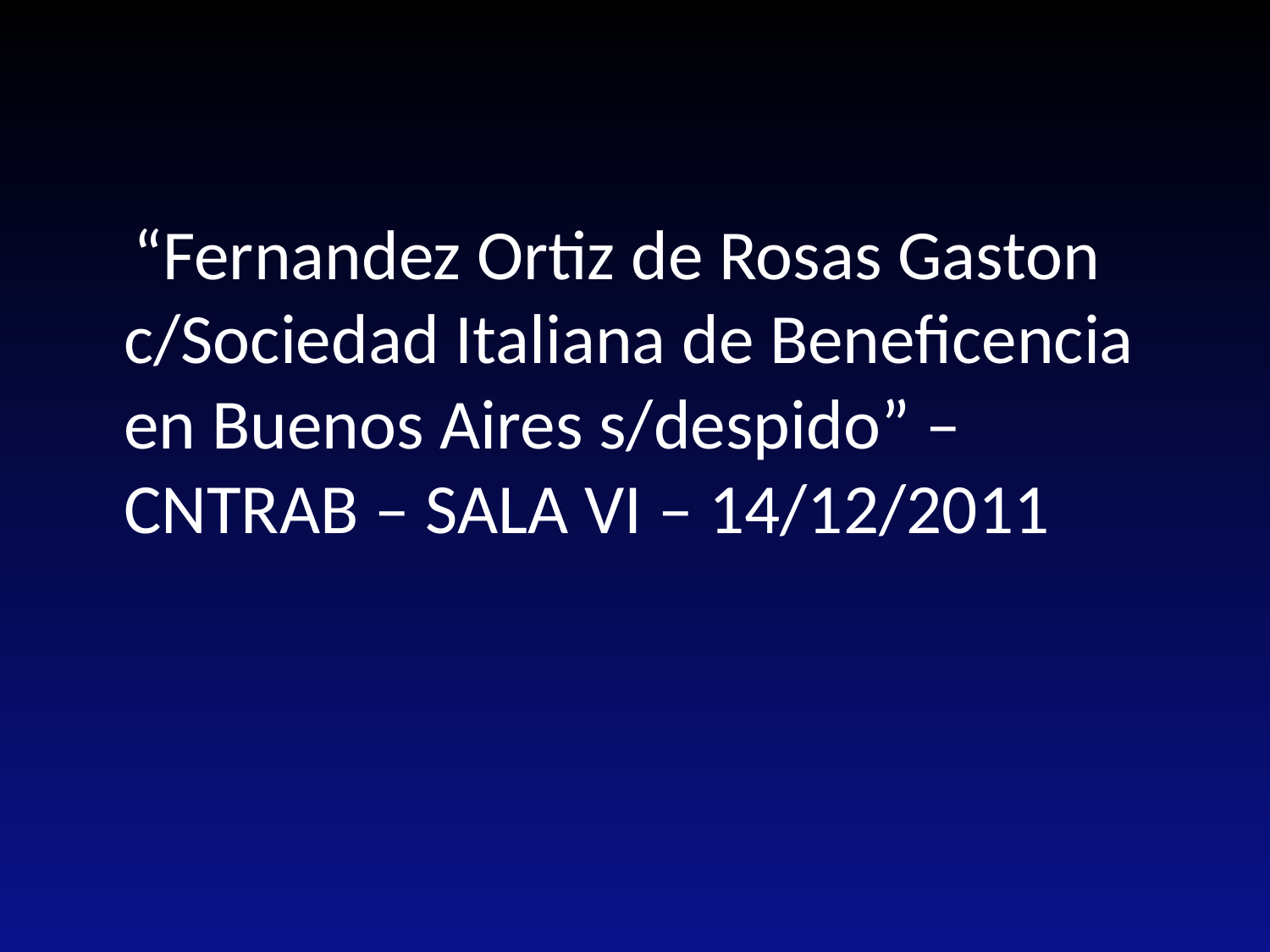

“Fernandez Ortiz de Rosas Gaston c/Sociedad Italiana de Beneficencia en Buenos Aires s/despido” – CNTRAB – SALA VI – 14/12/2011